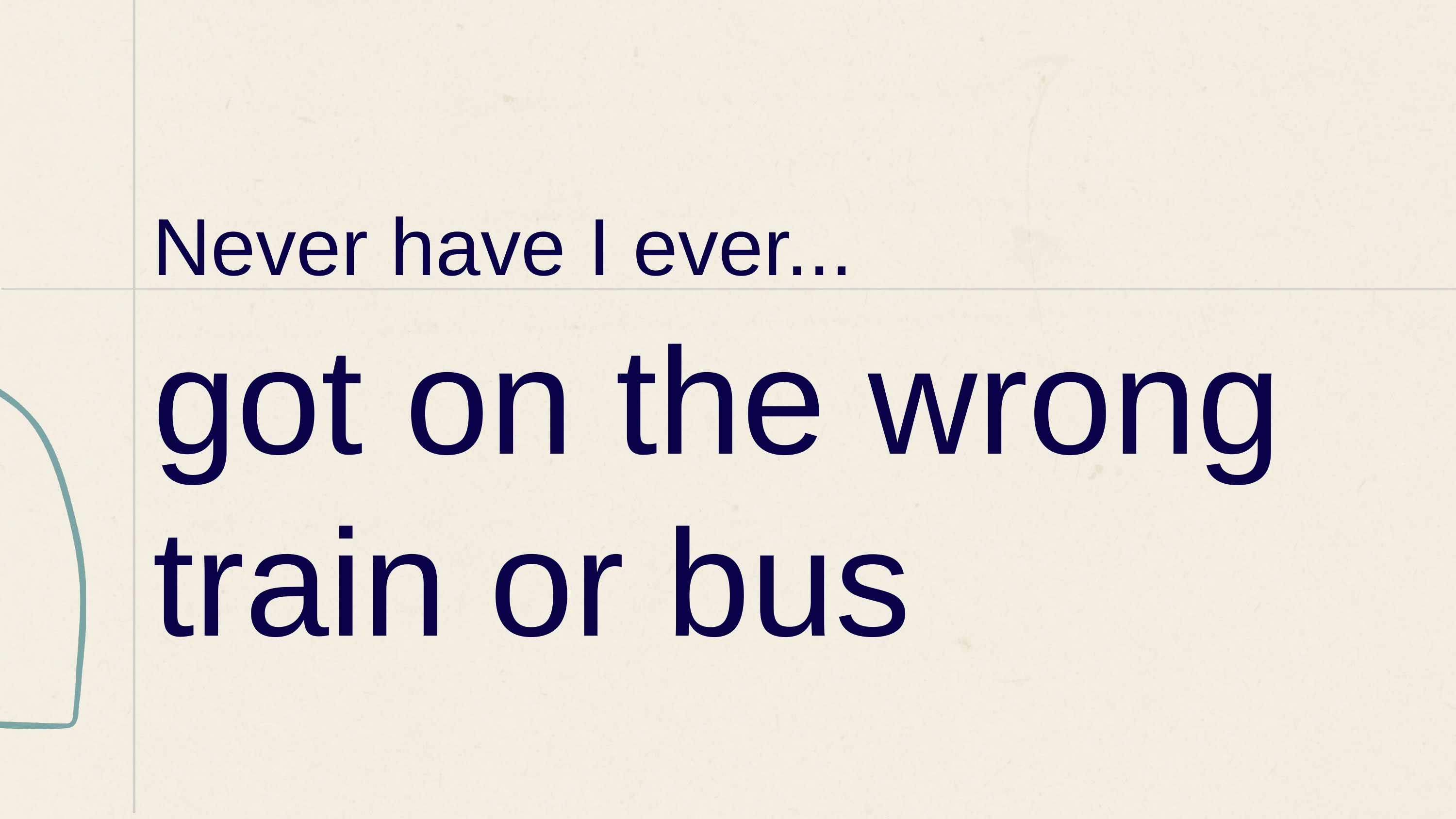

Never have I ever...
got on the wrong train or bus